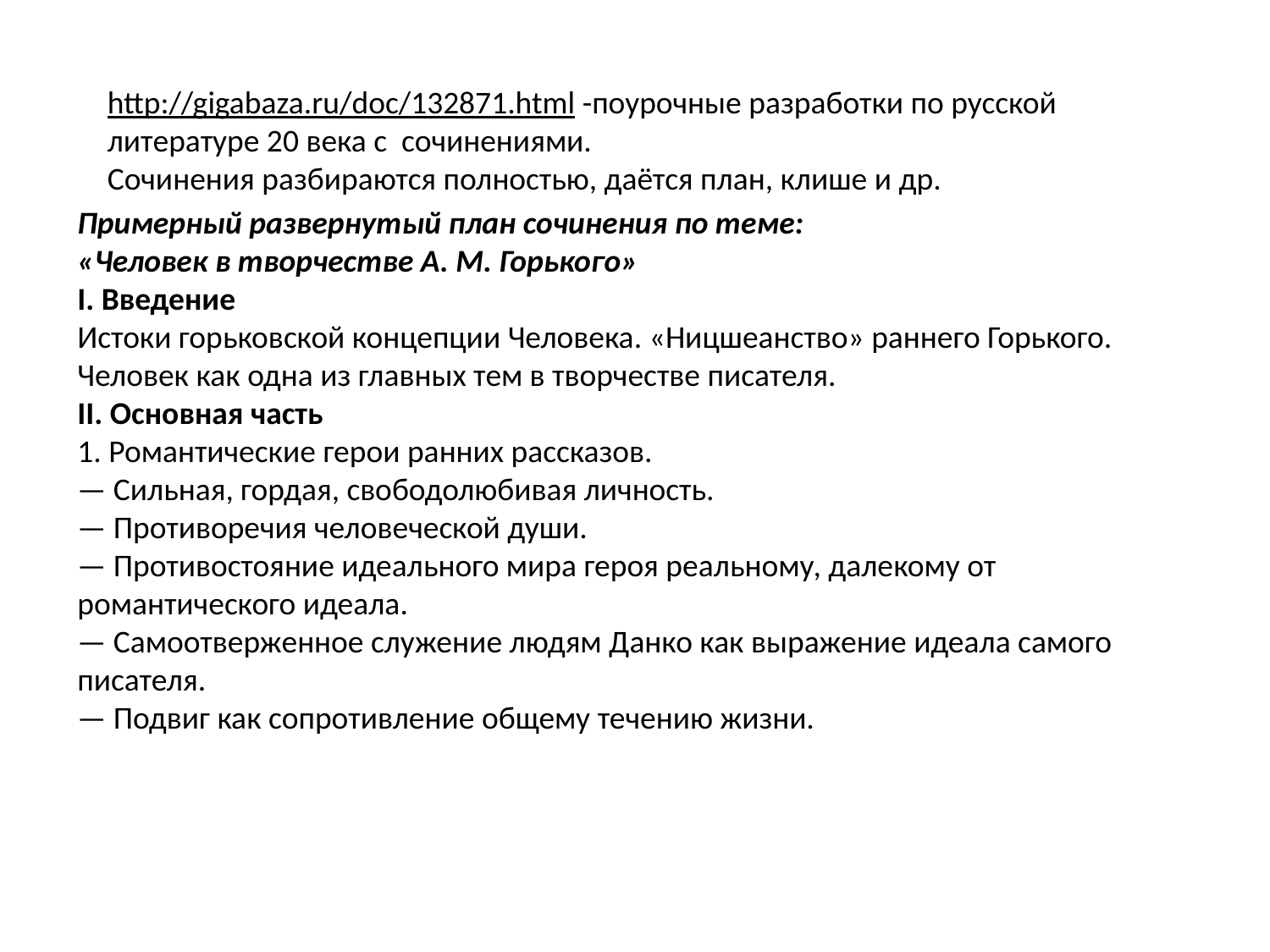

http://gigabaza.ru/doc/132871.html -поурочные разработки по русской литературе 20 века с  сочинениями.
Сочинения разбираются полностью, даётся план, клише и др.

Примерный развернутый план сочинения по теме:
«Человек в творчестве А. М. Горького»
I. Введение
Истоки горьковской концепции Человека. «Ницшеанство» раннего Горького. Человек как одна из главных тем в творчестве писателя.
II. Основная часть
1. Романтические герои ранних рассказов.
— Сильная, гордая, свободолюбивая личность.
— Противоречия человеческой души.
— Противостояние идеального мира героя реальному, далекому от романтического идеала.
— Самоотверженное служение людям Данко как выражение идеала самого писателя.
— Подвиг как сопротивление общему течению жизни.